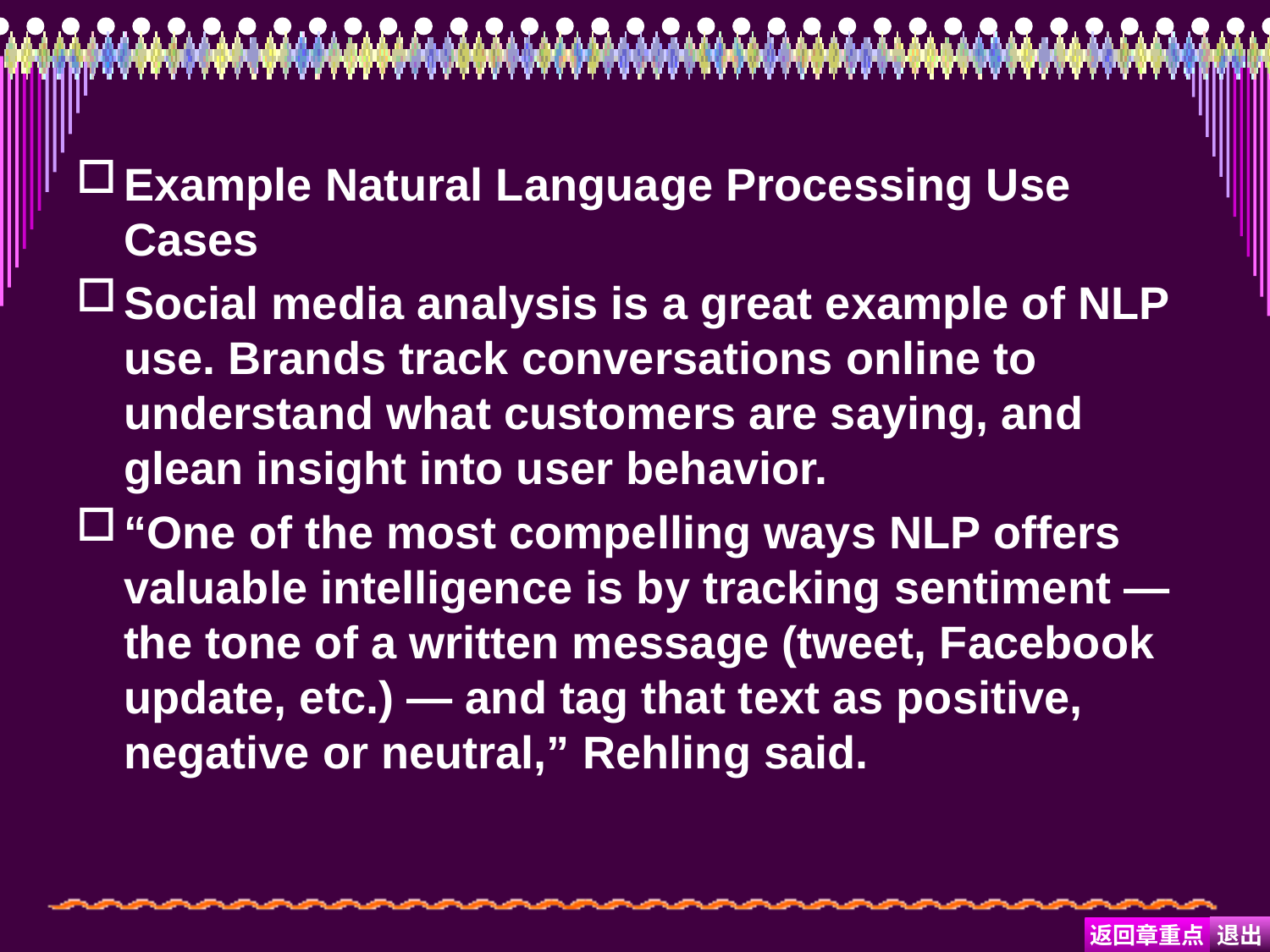

#
Example Natural Language Processing Use Cases
Social media analysis is a great example of NLP use. Brands track conversations online to understand what customers are saying, and glean insight into user behavior.
“One of the most compelling ways NLP offers valuable intelligence is by tracking sentiment — the tone of a written message (tweet, Facebook update, etc.) — and tag that text as positive, negative or neutral,” Rehling said.